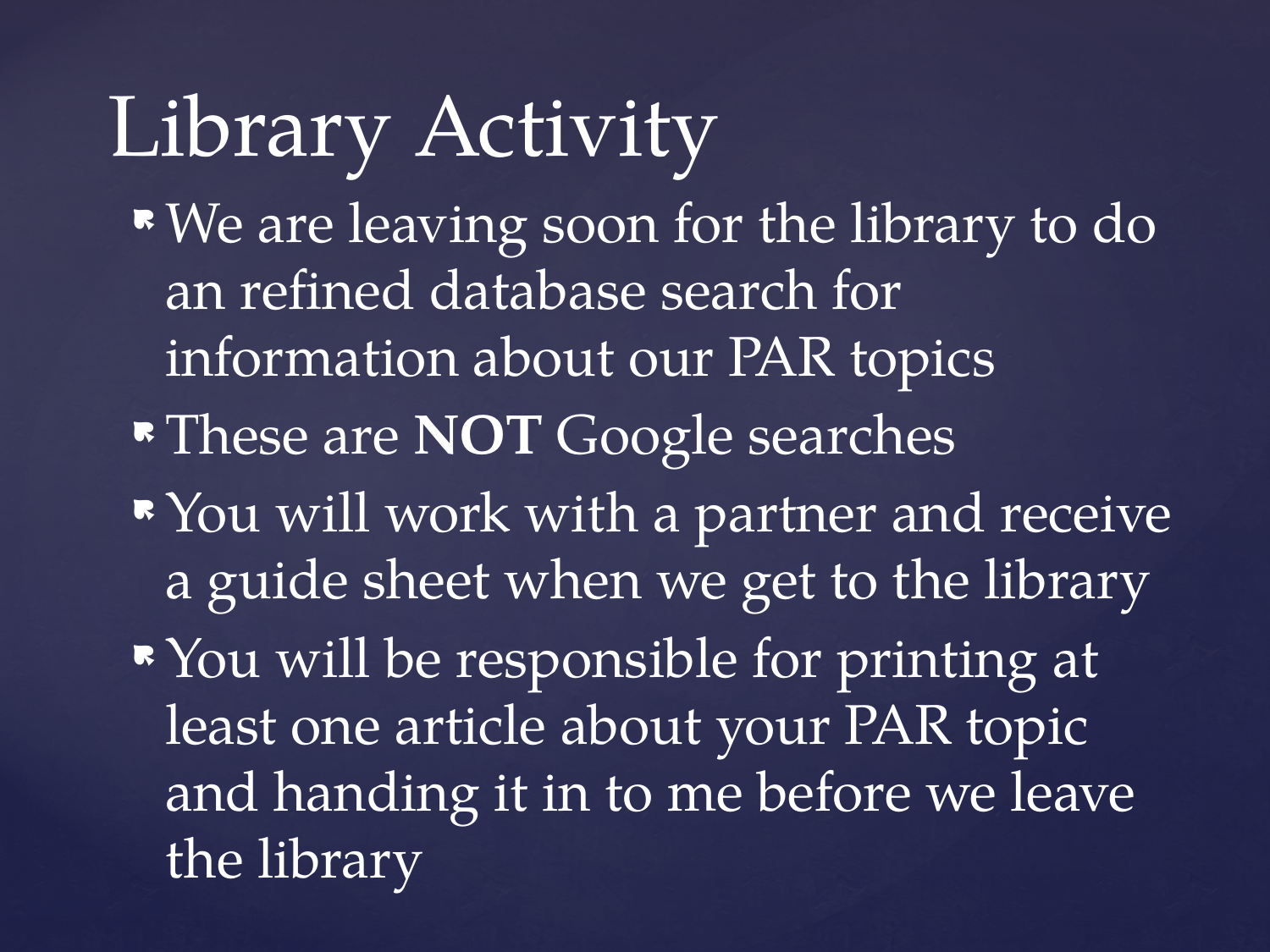

# Library Activity
We are leaving soon for the library to do an refined database search for information about our PAR topics
These are NOT Google searches
You will work with a partner and receive a guide sheet when we get to the library
You will be responsible for printing at least one article about your PAR topic and handing it in to me before we leave the library